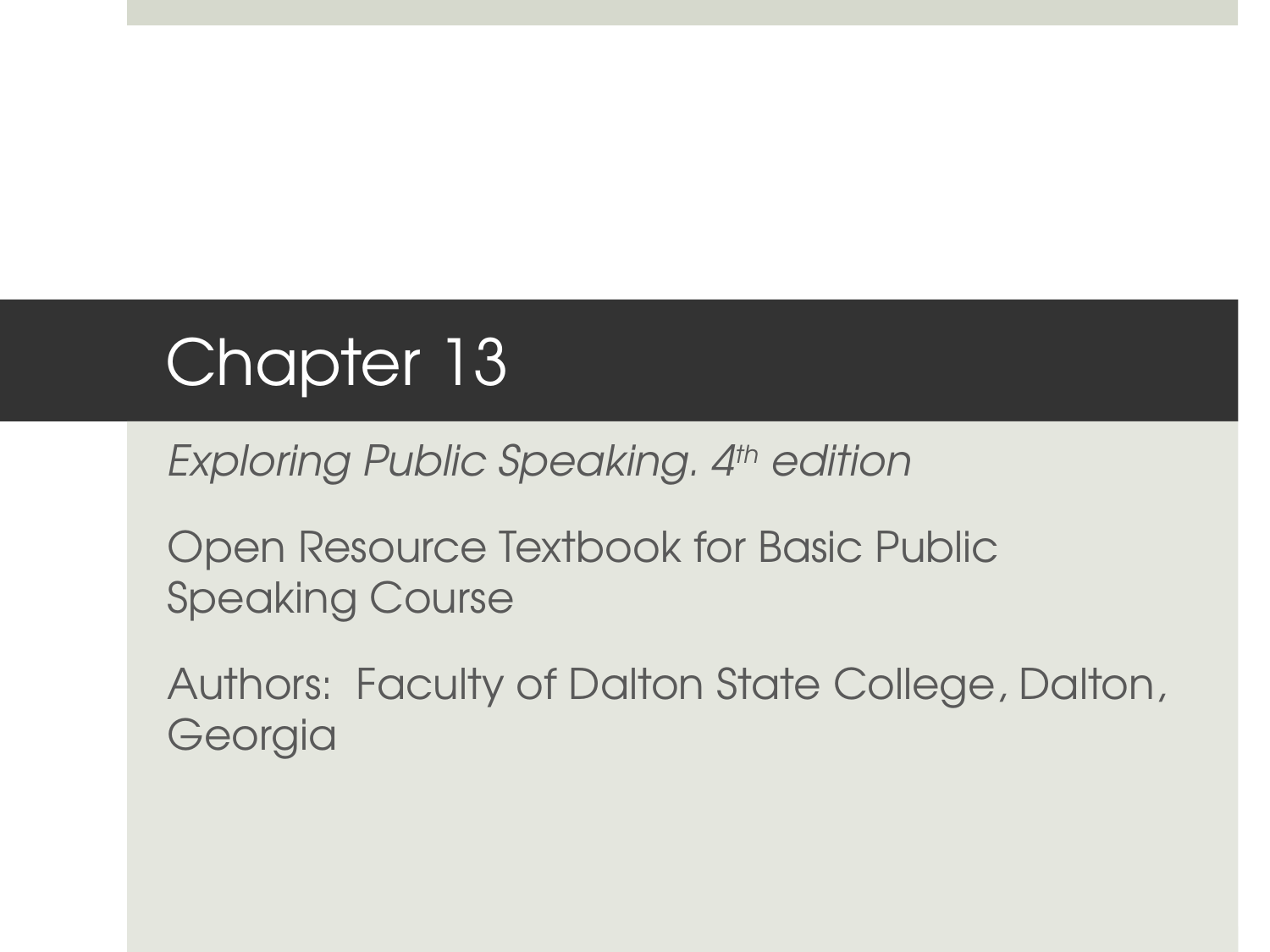

# Chapter 13
Exploring Public Speaking. 4th edition
Open Resource Textbook for Basic Public Speaking Course
Authors:  Faculty of Dalton State College, Dalton, Georgia